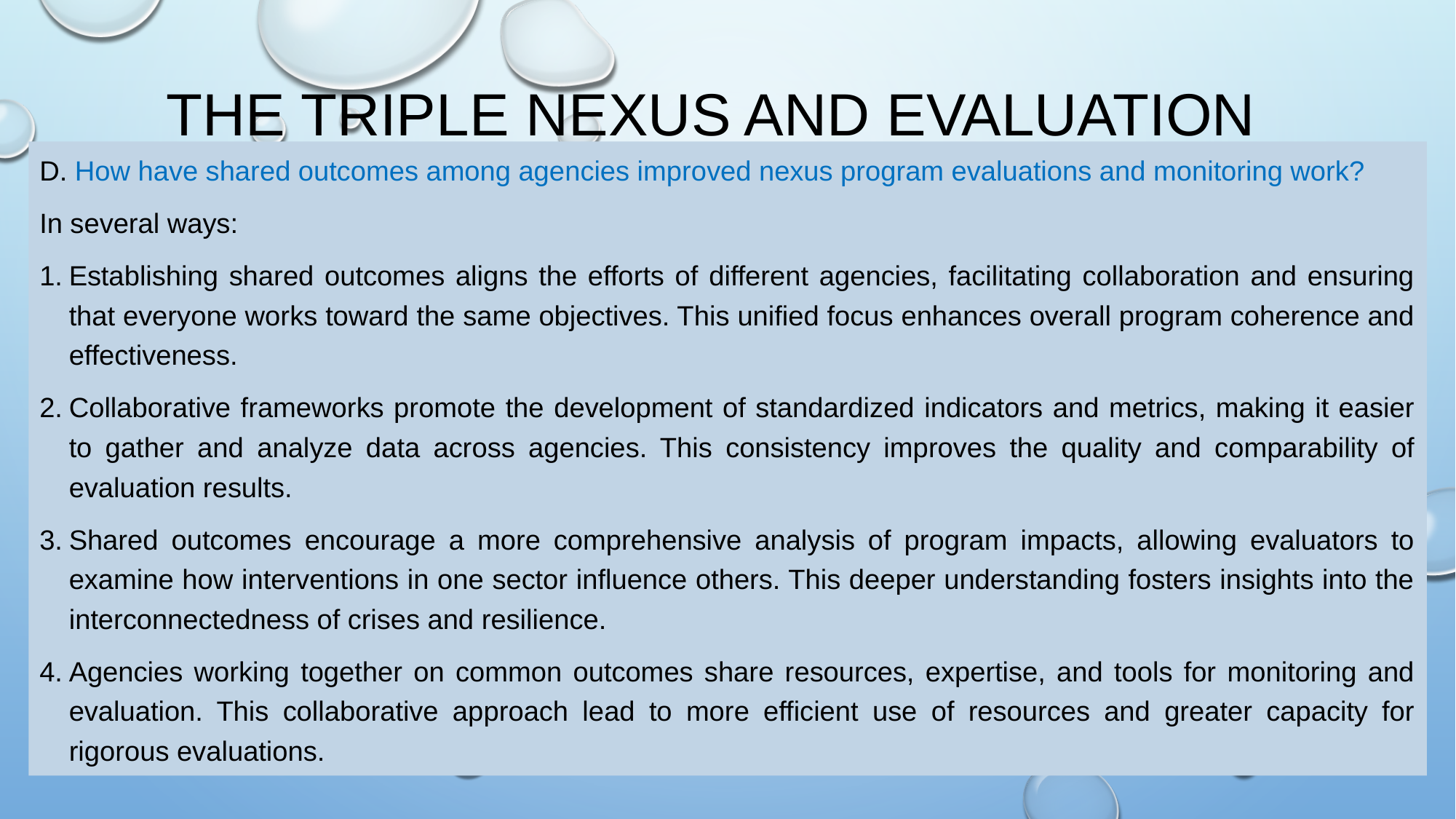

# The triple nexus and evaluation
D. How have shared outcomes among agencies improved nexus program evaluations and monitoring work?
In several ways:
Establishing shared outcomes aligns the efforts of different agencies, facilitating collaboration and ensuring that everyone works toward the same objectives. This unified focus enhances overall program coherence and effectiveness.
Collaborative frameworks promote the development of standardized indicators and metrics, making it easier to gather and analyze data across agencies. This consistency improves the quality and comparability of evaluation results.
Shared outcomes encourage a more comprehensive analysis of program impacts, allowing evaluators to examine how interventions in one sector influence others. This deeper understanding fosters insights into the interconnectedness of crises and resilience.
Agencies working together on common outcomes share resources, expertise, and tools for monitoring and evaluation. This collaborative approach lead to more efficient use of resources and greater capacity for rigorous evaluations.
13